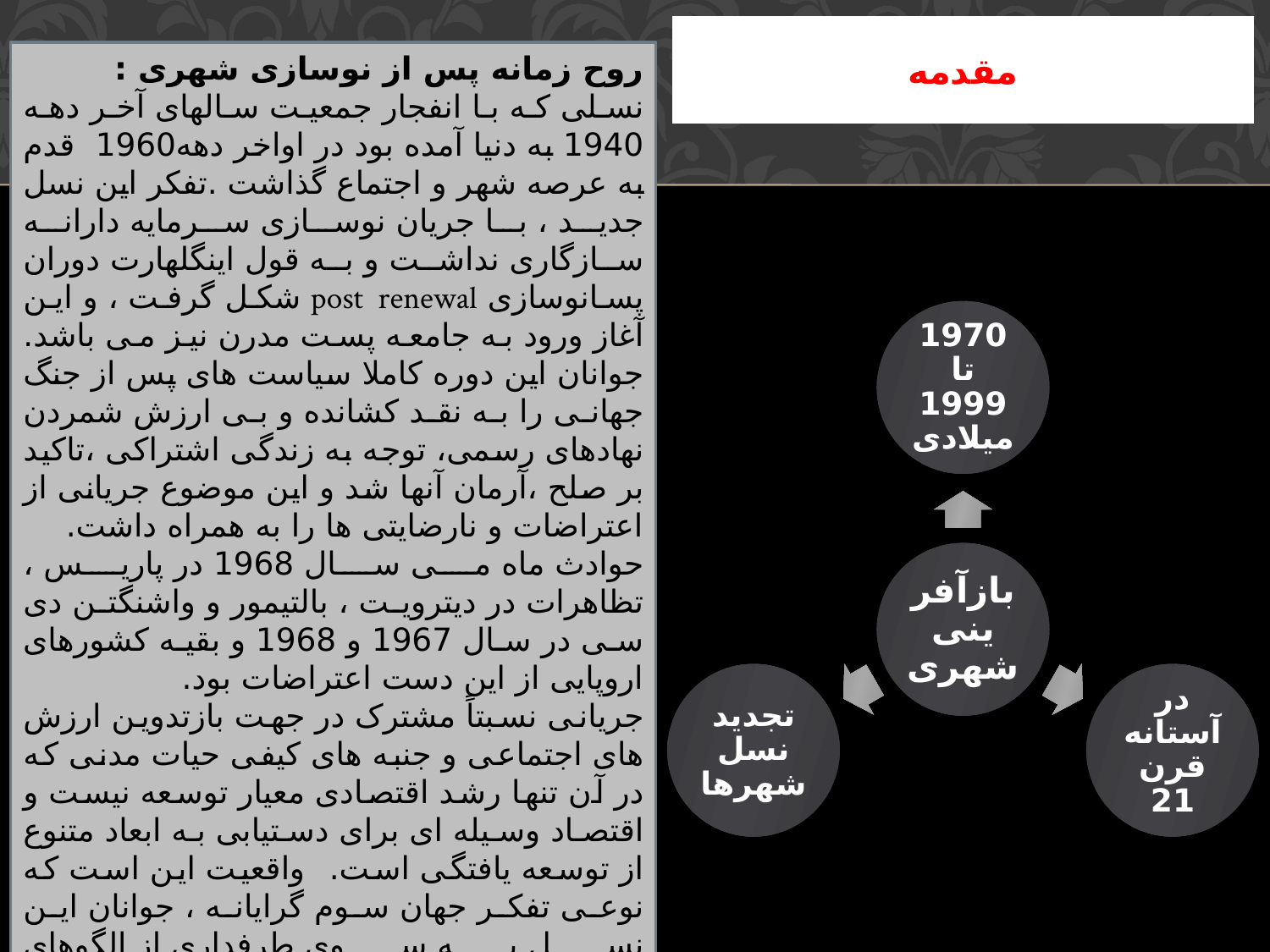

# مقدمه
روح زمانه پس از نوسازی شهری :
نسلی که با انفجار جمعیت سالهای آخر دهه 1940 به دنیا آمده بود در اواخر دهه1960  قدم به عرصه شهر و اجتماع گذاشت .تفکر این نسل جدید ، با جریان نوسازی سرمایه دارانه سازگاری نداشت و به قول اینگلهارت دوران پسانوسازی post renewal شکل گرفت ، و این آغاز ورود به جامعه پست مدرن نیز می باشد. جوانان این دوره کاملا سیاست های پس از جنگ جهانی را به نقد کشانده و بی ارزش شمردن نهادهای رسمی، توجه به زندگی اشتراکی ،تاکید بر صلح ،آرمان آنها شد و این موضوع جریانی از اعتراضات و نارضایتی ها را به همراه داشت.
حوادث ماه می سال 1968 در پاریس ، تظاهرات در دیترویت ، بالتیمور و واشنگتن دی سی در سال 1967 و 1968 و بقیه کشورهای اروپایی از این دست اعتراضات بود.
جریانی نسبتاً مشترک در جهت بازتدوین ارزش های اجتماعی و جنبه های کیفی حیات مدنی که در آن تنها رشد اقتصادی معیار توسعه نیست و اقتصاد وسیله ای برای دستیابی به ابعاد متنوع از توسعه یافتگی است.  واقعیت این است که نوعی تفکر جهان سوم گرایانه ، جوانان این نسل به سوی طرفداری از الگوهای سوسیالیستی تازه تر که نمونه هایش در کوبا ، چین و ویتنام شکل گرفته بود هدایت می کند .معنای جدیدی از هنر در همین مقطع پیدا شد .
هنر تعریفی مردمی پیدا کرد و جوانان شعر و موسیقی را در خیابانها جستجو می کنند .
بازآفرینی شهری

1970 تا 1999 میلادی

در آستانه قرن 21

تجدید نسل شهرها